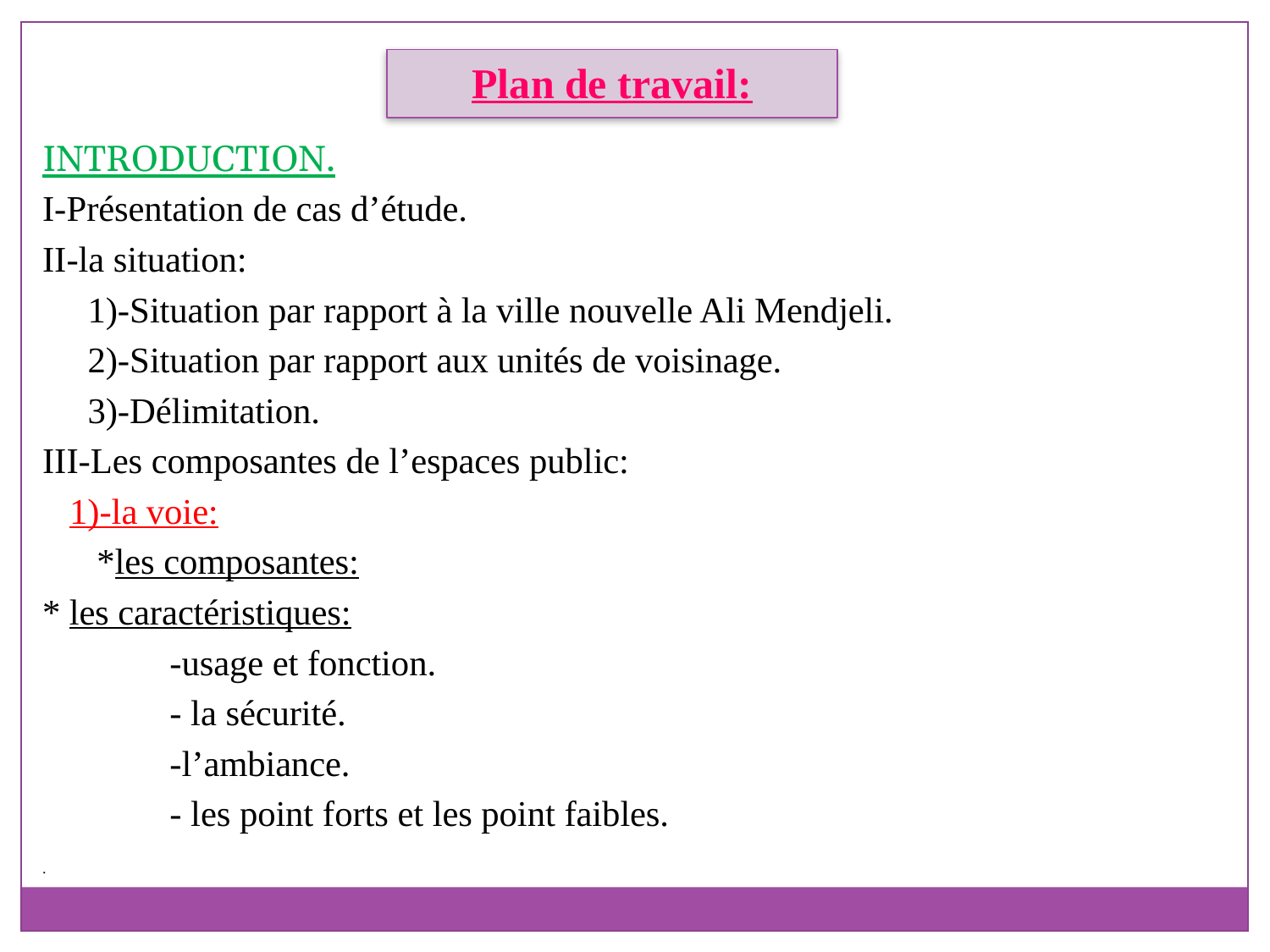

Plan de travail:
INTRODUCTION.
I-Présentation de cas d’étude.
II-la situation:
     1)-Situation par rapport à la ville nouvelle Ali Mendjeli.
     2)-Situation par rapport aux unités de voisinage.
     3)-Délimitation.
III-Les composantes de l’espaces public:
   1)-la voie:
      *les composantes:
* les caractéristiques:
              -usage et fonction.
              - la sécurité.
              -l’ambiance.
              - les point forts et les point faibles.

.